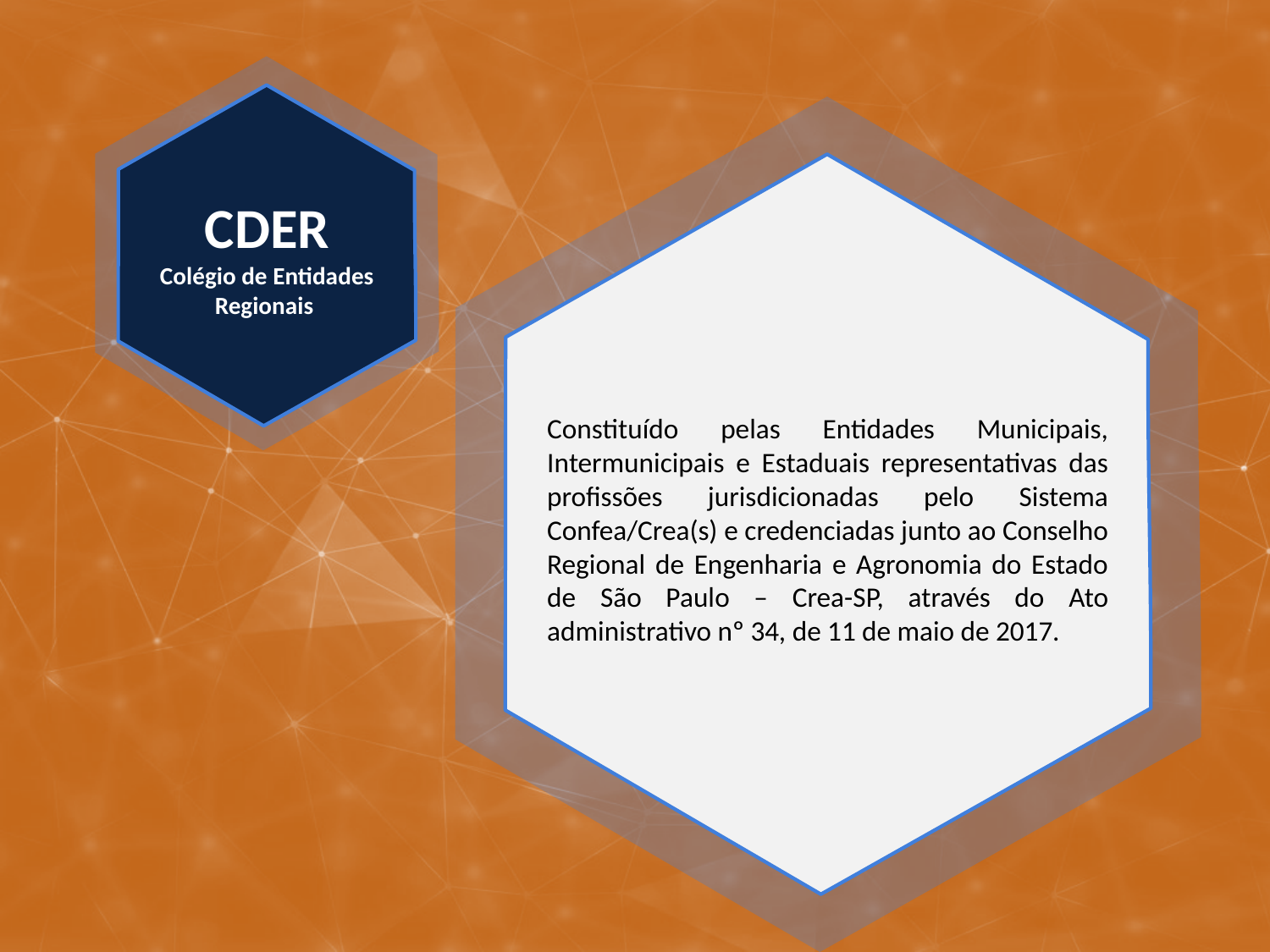

CDER
Colégio de Entidades Regionais

Constituído pelas Entidades Municipais, Intermunicipais e Estaduais representativas das profissões jurisdicionadas pelo Sistema Confea/Crea(s) e credenciadas junto ao Conselho Regional de Engenharia e Agronomia do Estado de São Paulo – Crea-SP, através do Ato administrativo nº 34, de 11 de maio de 2017.